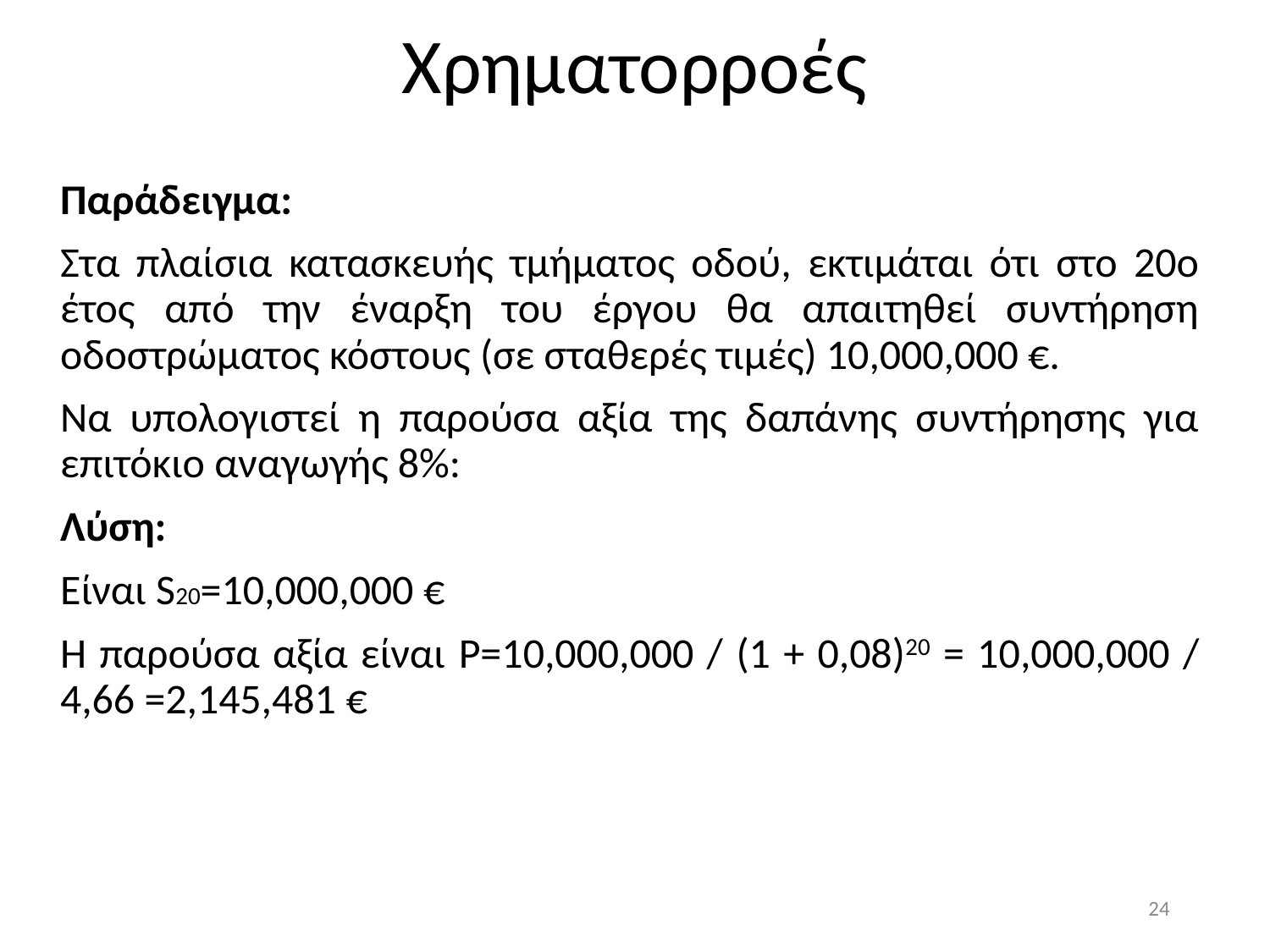

# Χρηματορροές
Παράδειγμα:
Στα πλαίσια κατασκευής τμήματος οδού, εκτιμάται ότι στο 20ο έτος από την έναρξη του έργου θα απαιτηθεί συντήρηση οδοστρώματος κόστους (σε σταθερές τιμές) 10,000,000 €.
Να υπολογιστεί η παρούσα αξία της δαπάνης συντήρησης για επιτόκιο αναγωγής 8%:
Λύση:
Είναι S20=10,000,000 €
Η παρούσα αξία είναι P=10,000,000 / (1 + 0,08)20 = 10,000,000 / 4,66 =2,145,481 €
24